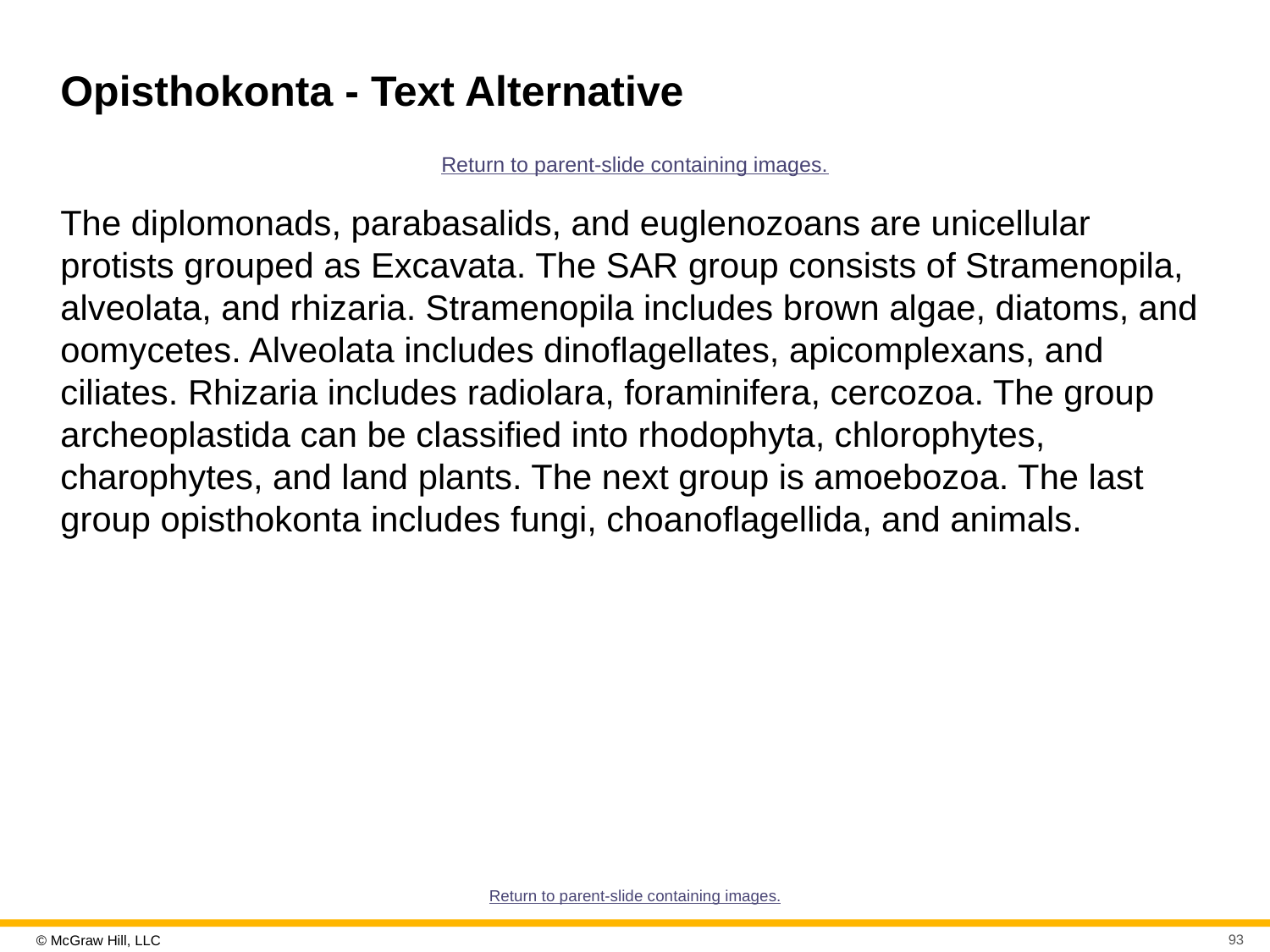

# Opisthokonta - Text Alternative
Return to parent-slide containing images.
The diplomonads, parabasalids, and euglenozoans are unicellular protists grouped as Excavata. The SAR group consists of Stramenopila, alveolata, and rhizaria. Stramenopila includes brown algae, diatoms, and oomycetes. Alveolata includes dinoflagellates, apicomplexans, and ciliates. Rhizaria includes radiolara, foraminifera, cercozoa. The group archeoplastida can be classified into rhodophyta, chlorophytes, charophytes, and land plants. The next group is amoebozoa. The last group opisthokonta includes fungi, choanoflagellida, and animals.
Return to parent-slide containing images.
93